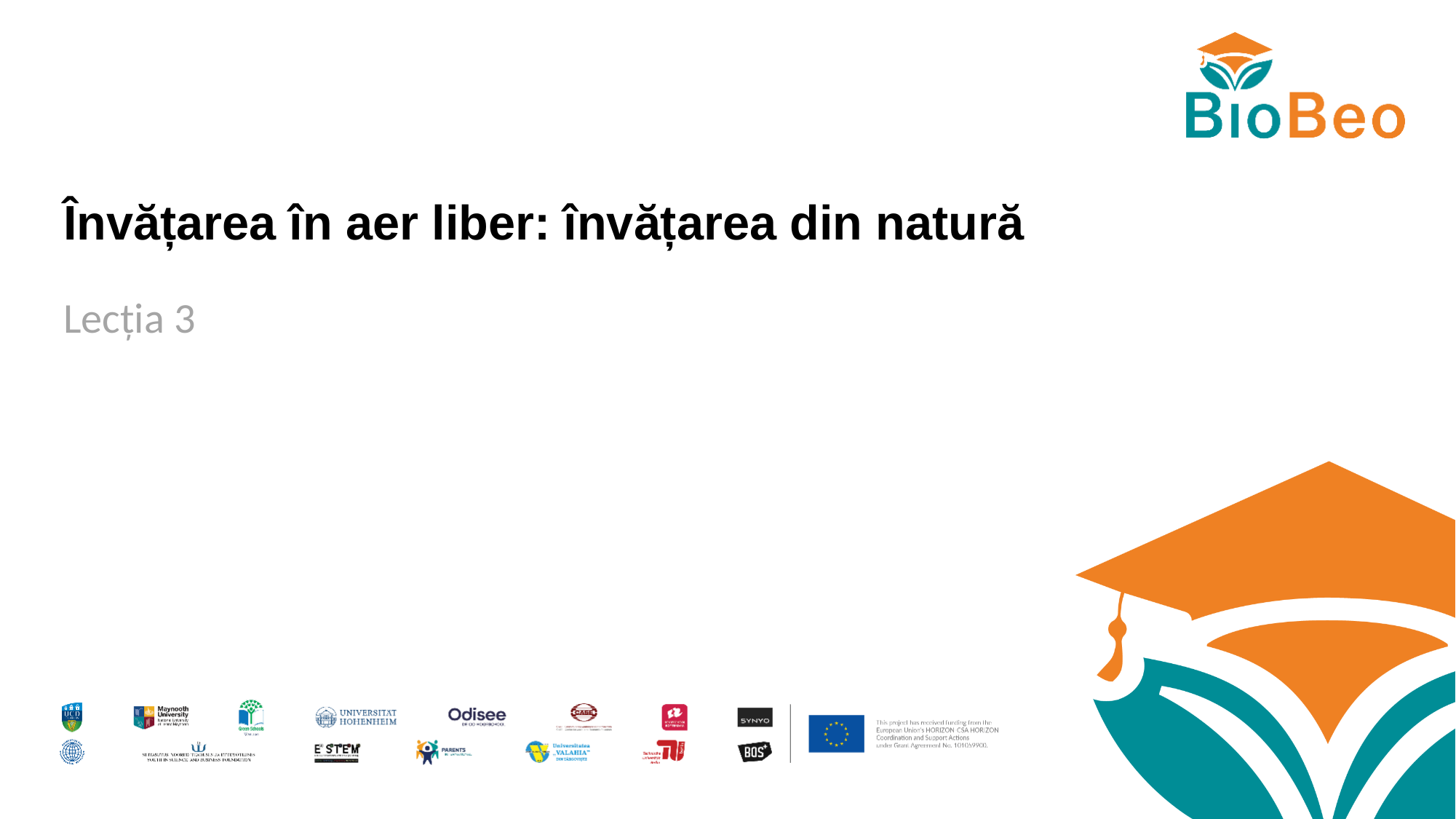

# Învățarea în aer liber: învățarea din natură
Lecția 3